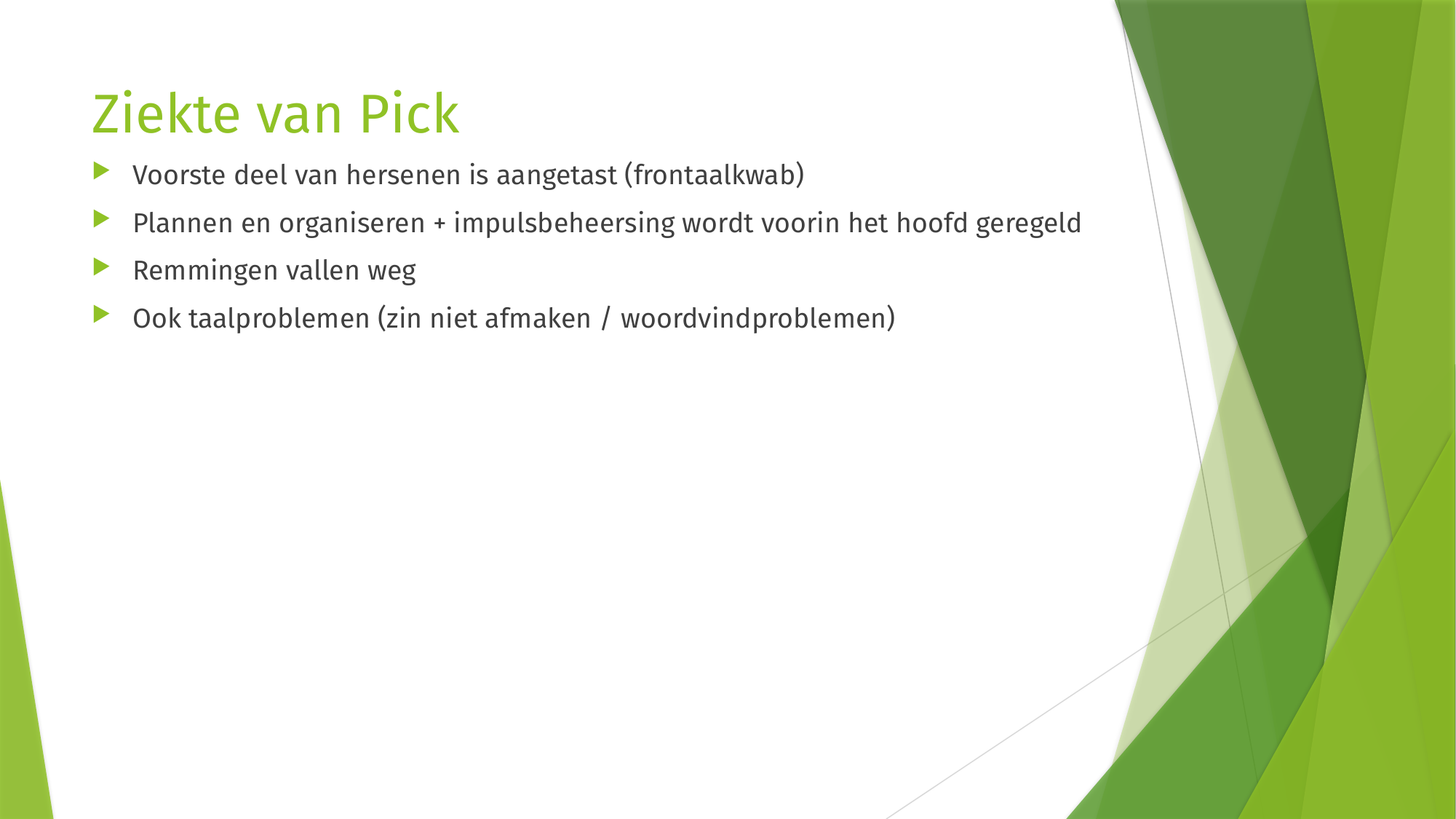

# Ziekte van Pick
Voorste deel van hersenen is aangetast (frontaalkwab)
Plannen en organiseren + impulsbeheersing wordt voorin het hoofd geregeld
Remmingen vallen weg
Ook taalproblemen (zin niet afmaken / woordvindproblemen)